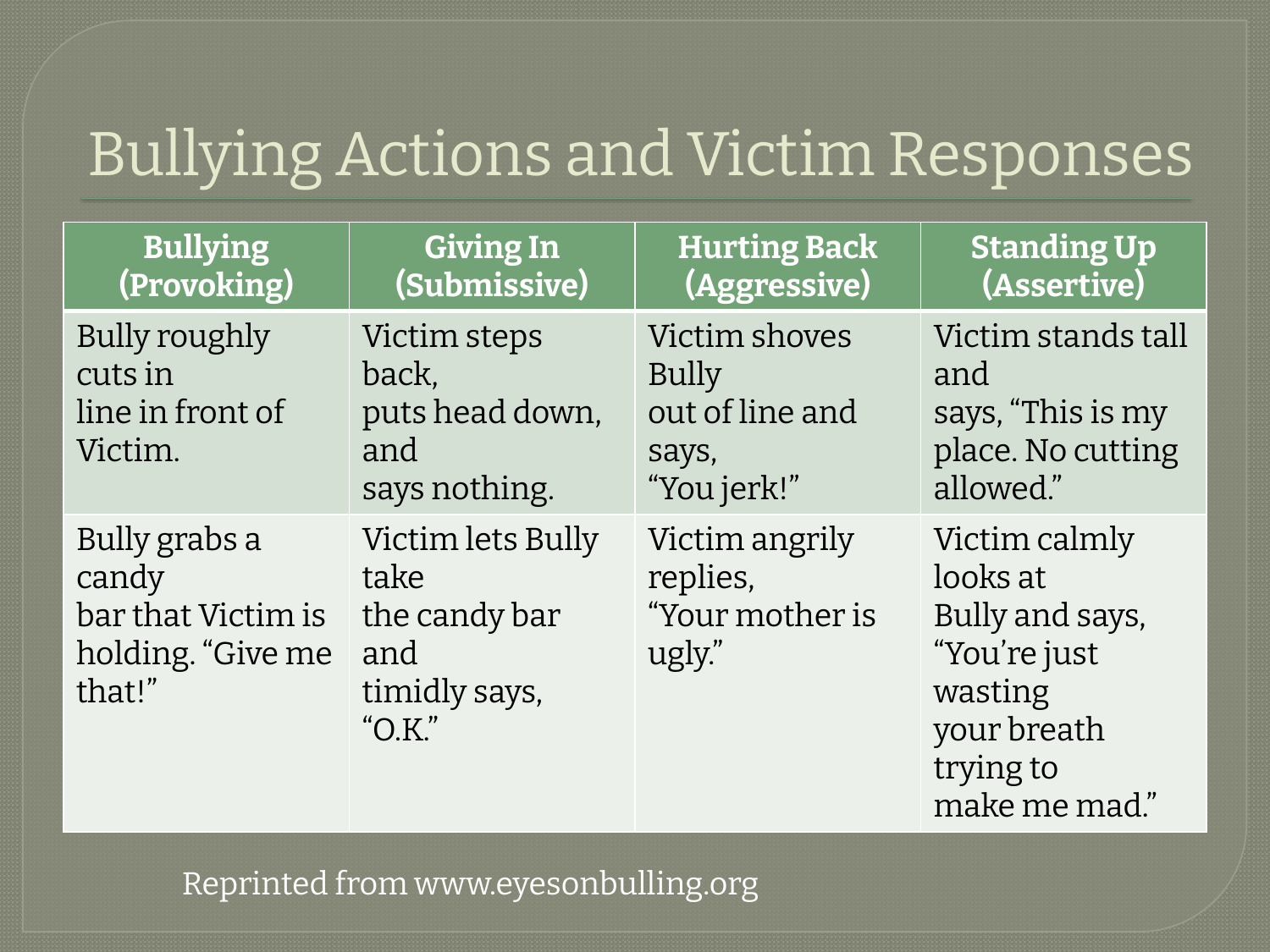

# Bullying Actions and Victim Responses
| Bullying (Provoking) | Giving In (Submissive) | Hurting Back (Aggressive) | Standing Up (Assertive) |
| --- | --- | --- | --- |
| Bully roughly cuts in line in front of Victim. | Victim steps back, puts head down, and says nothing. | Victim shoves Bully out of line and says, “You jerk!” | Victim stands tall and says, “This is my place. No cutting allowed.” |
| Bully grabs a candy bar that Victim is holding. “Give me that!” | Victim lets Bully take the candy bar and timidly says, “O.K.” | Victim angrily replies, “Your mother is ugly.” | Victim calmly looks at Bully and says, “You’re just wasting your breath trying to make me mad.” |
Reprinted from www.eyesonbulling.org